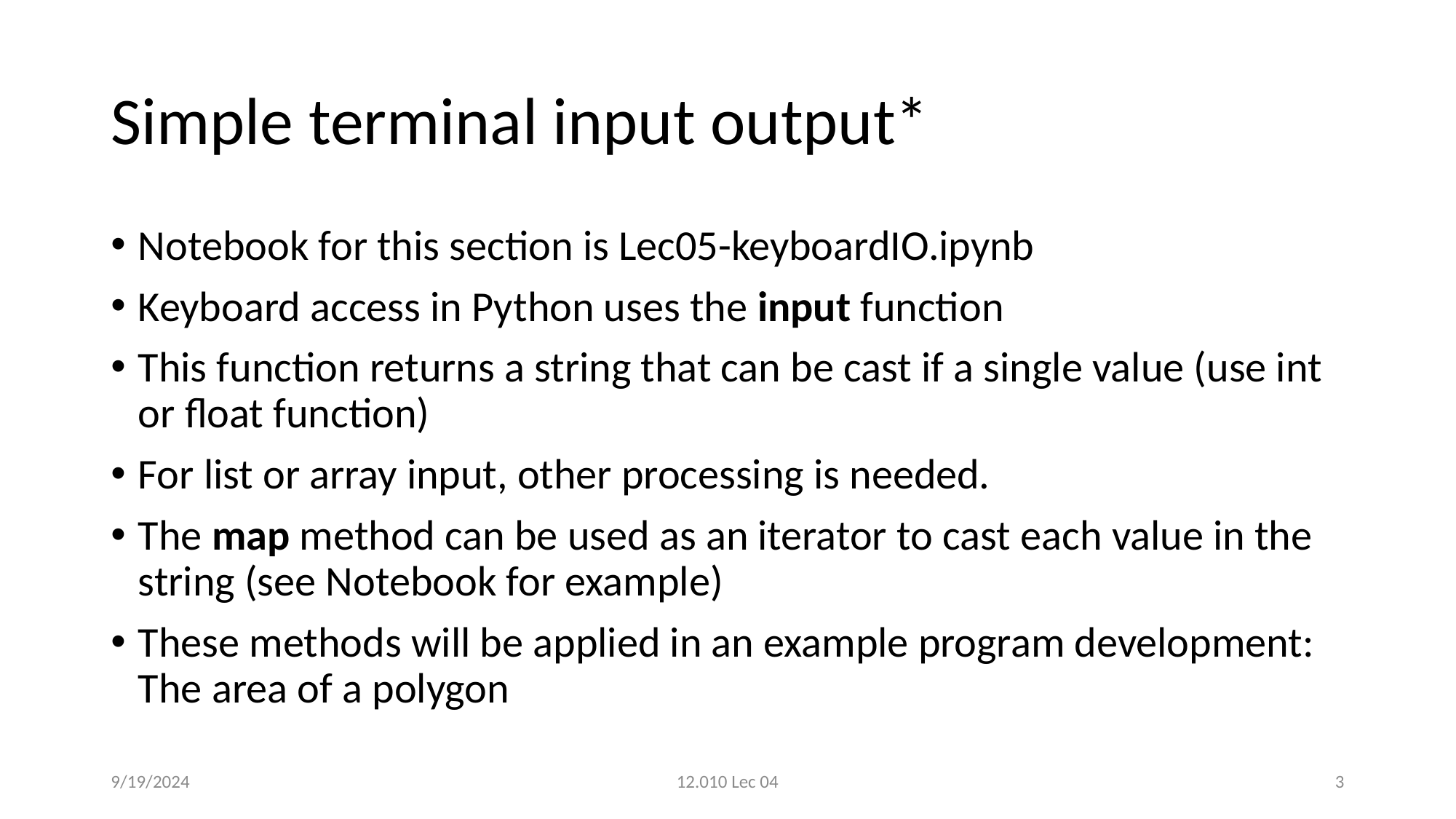

# Simple terminal input output*
Notebook for this section is Lec05-keyboardIO.ipynb
Keyboard access in Python uses the input function
This function returns a string that can be cast if a single value (use int or float function)
For list or array input, other processing is needed.
The map method can be used as an iterator to cast each value in the string (see Notebook for example)
These methods will be applied in an example program development: The area of a polygon
9/19/2024
12.010 Lec 04
3